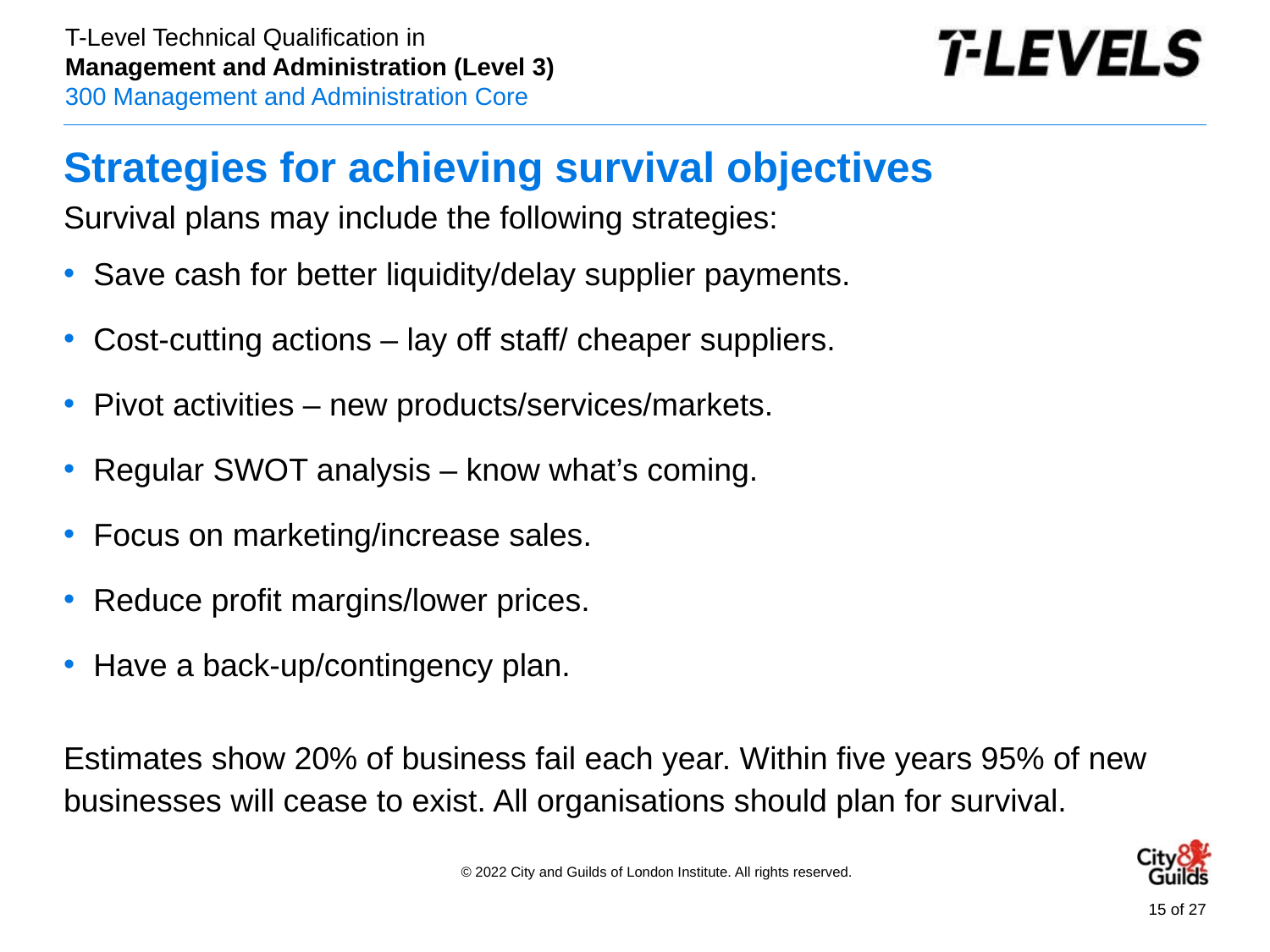

# Strategies for achieving survival objectives
Survival plans may include the following strategies:
Save cash for better liquidity/delay supplier payments.
Cost-cutting actions – lay off staff/ cheaper suppliers.
Pivot activities – new products/services/markets.
Regular SWOT analysis – know what’s coming.
Focus on marketing/increase sales.
Reduce profit margins/lower prices.
Have a back-up/contingency plan.

Estimates show 20% of business fail each year. Within five years 95% of new businesses will cease to exist. All organisations should plan for survival.